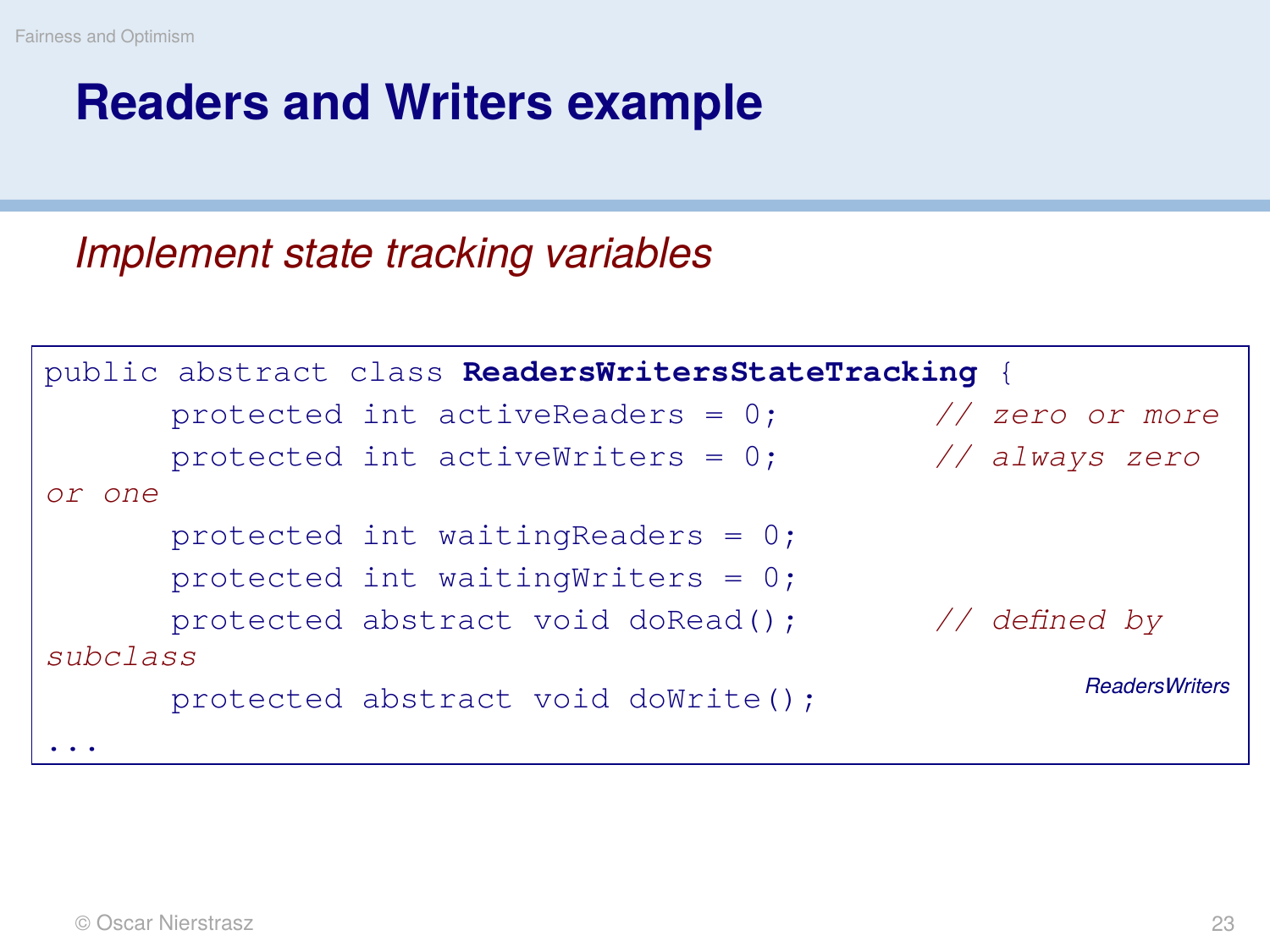

Fairness and Optimism
# Readers and Writers example
Implement state tracking variables
public abstract class ReadersWritersStateTracking {
	protected int activeReaders = 0;		// zero or more
	protected int activeWriters = 0;		// always zero or one
	protected int waitingReaders = 0;
	protected int waitingWriters = 0;
	protected abstract void doRead();		// defined by subclass
	protected abstract void doWrite();
...
ReadersWriters
© Oscar Nierstrasz
23